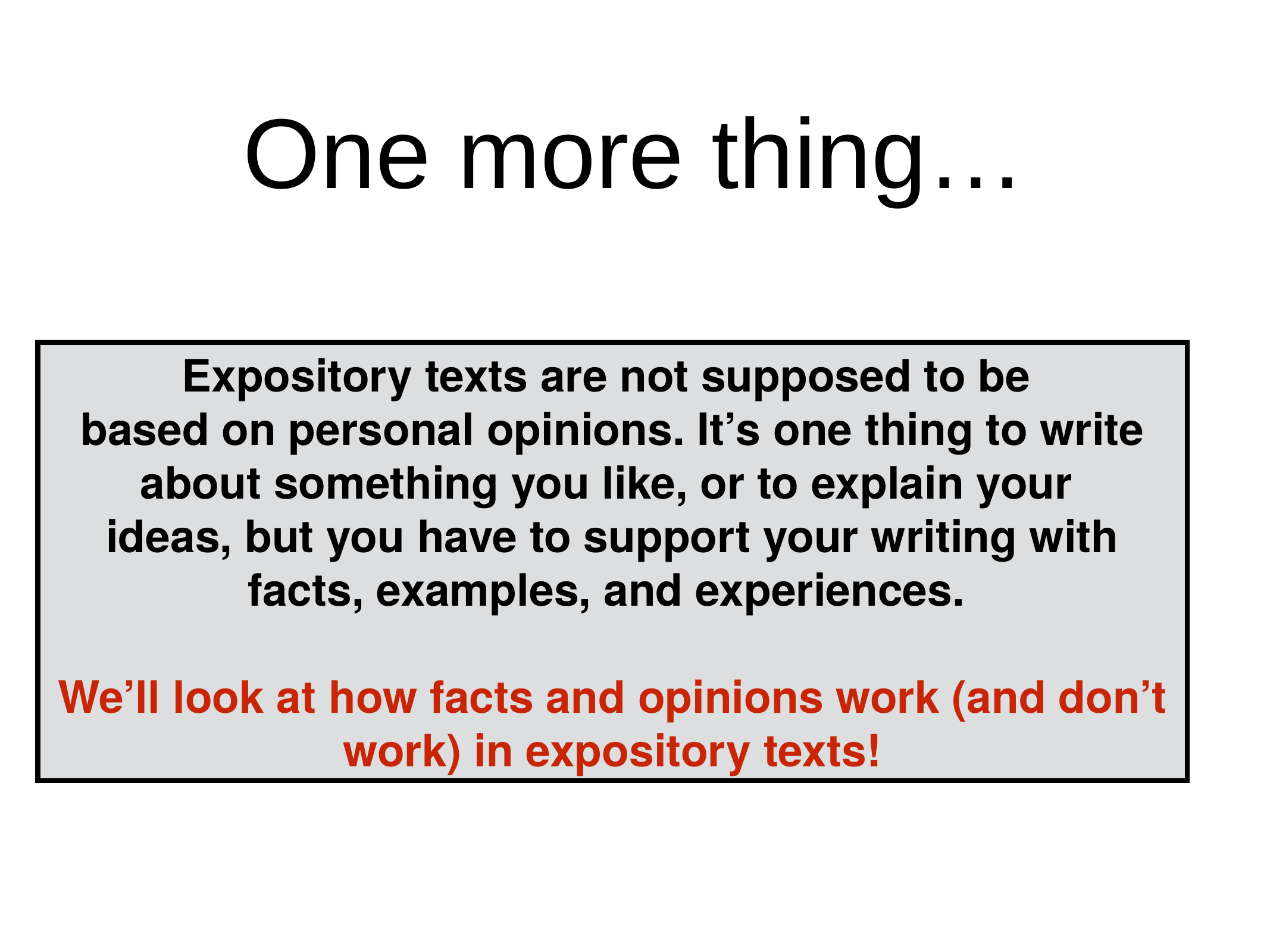

# One more thing…
Expository texts are not supposed to be
based on personal opinions. It’s one thing to write
about something you like, or to explain your
ideas, but you have to support your writing with
facts, examples, and experiences.

We’ll look at how facts and opinions work (and don’t work) in expository texts!